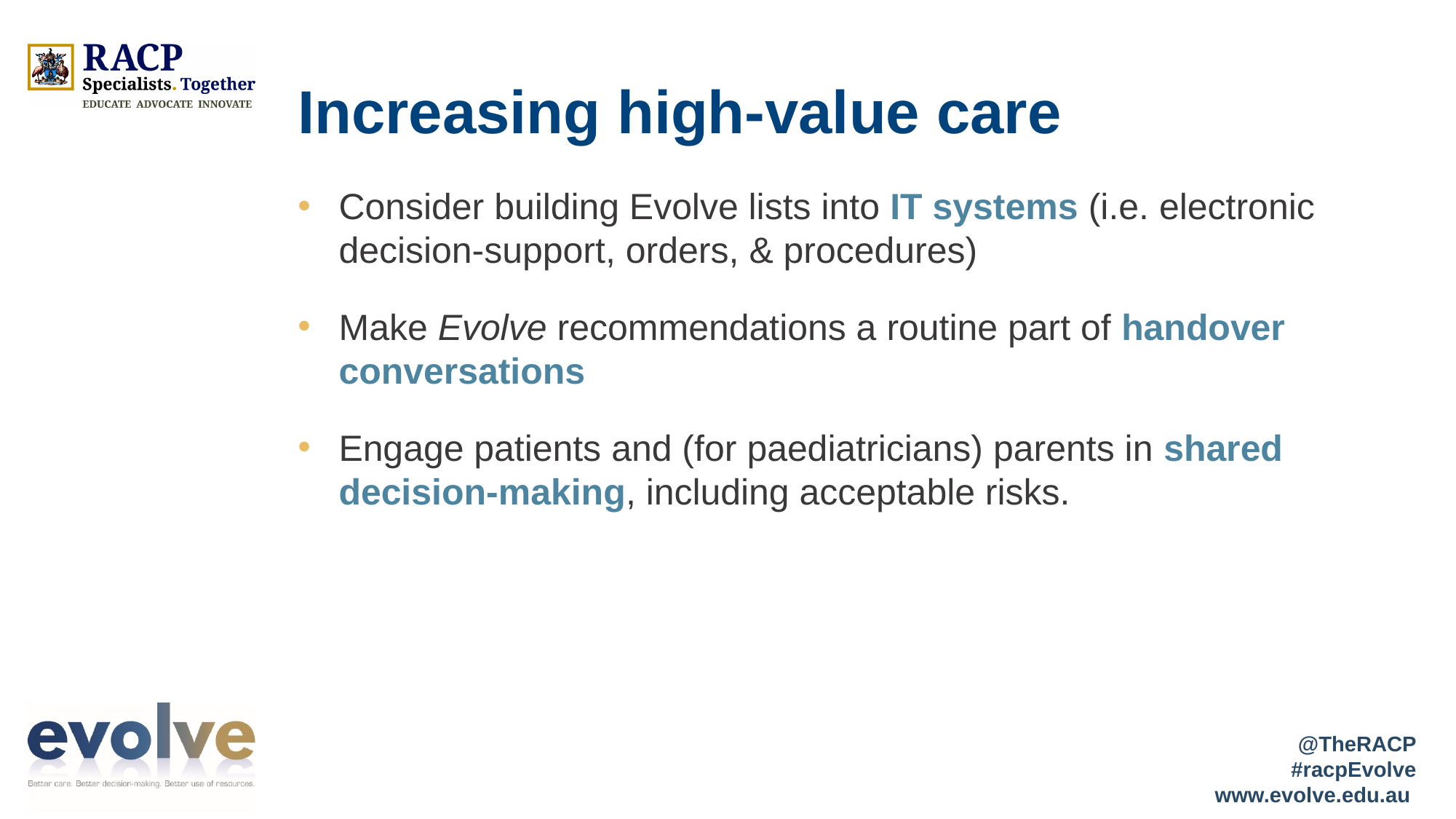

# Increasing high-value care
Consider building Evolve lists into IT systems (i.e. electronic decision-support, orders, & procedures)
Make Evolve recommendations a routine part of handover conversations
Engage patients and (for paediatricians) parents in shared decision-making, including acceptable risks.